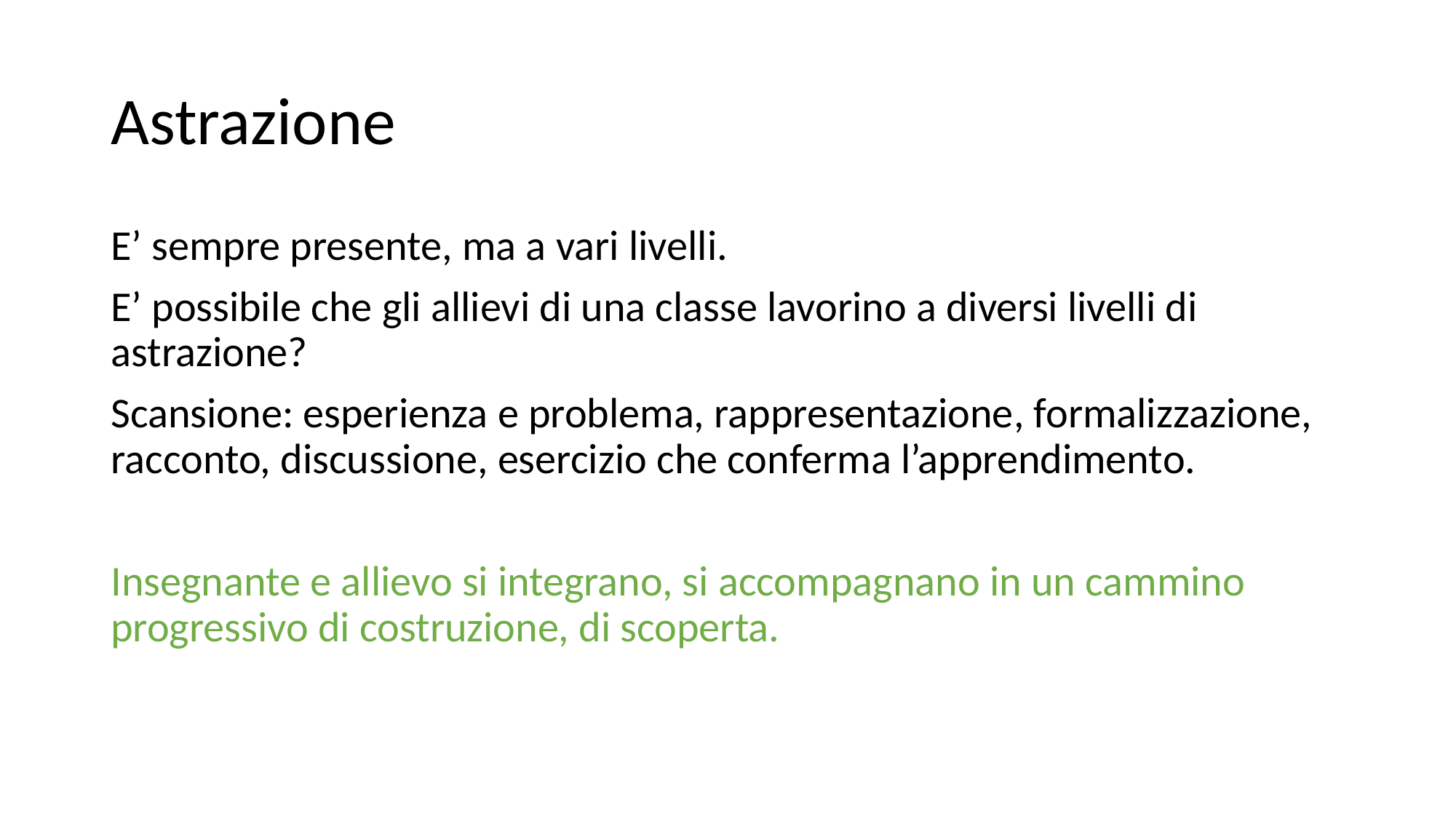

# Astrazione
E’ sempre presente, ma a vari livelli.
E’ possibile che gli allievi di una classe lavorino a diversi livelli di astrazione?
Scansione: esperienza e problema, rappresentazione, formalizzazione, racconto, discussione, esercizio che conferma l’apprendimento.

Insegnante e allievo si integrano, si accompagnano in un cammino progressivo di costruzione, di scoperta.